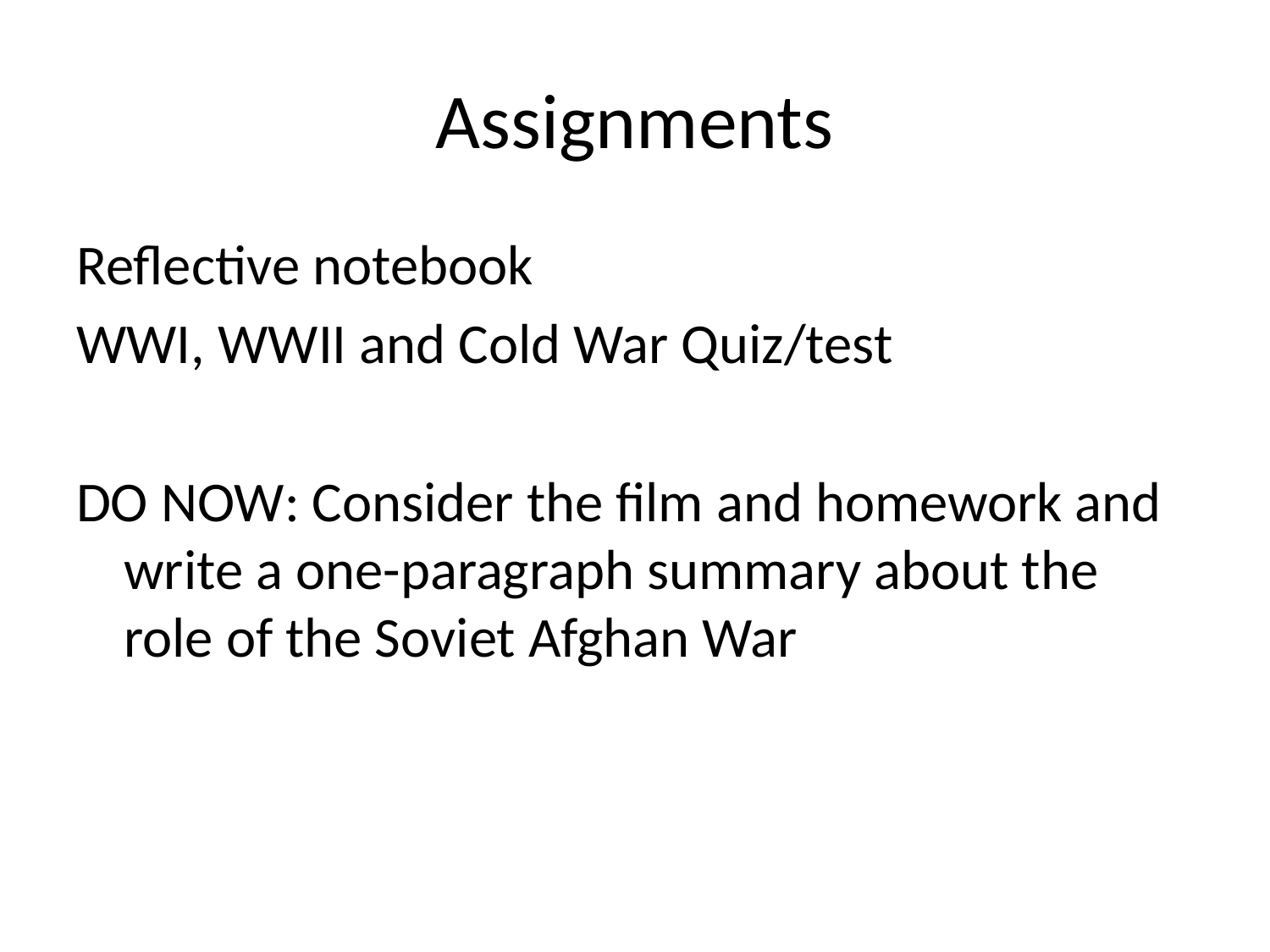

# Assignments
Reflective notebook
WWI, WWII and Cold War Quiz/test

DO NOW: Consider the film and homework and write a one-paragraph summary about the role of the Soviet Afghan War